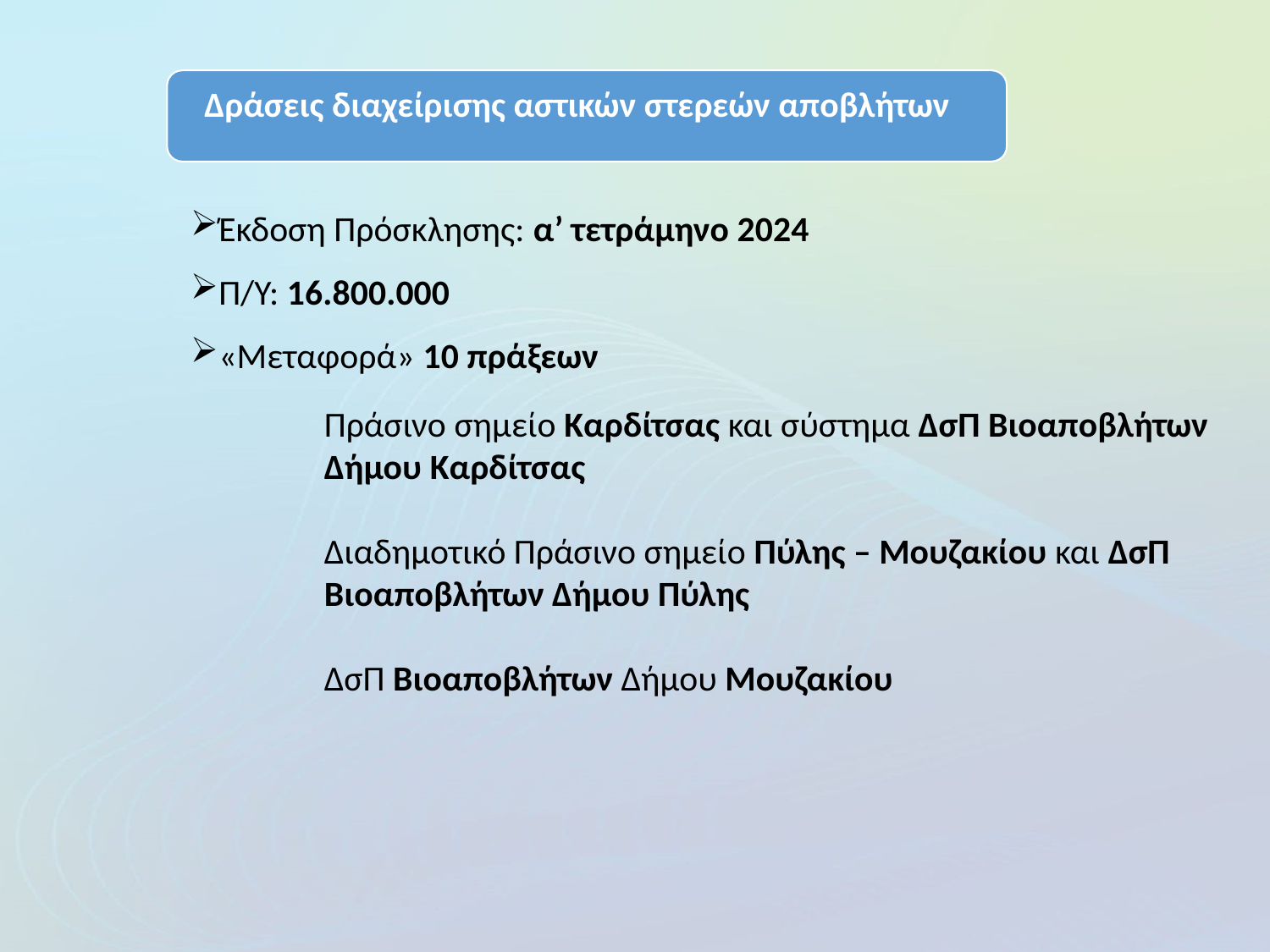

Δράσεις διαχείρισης αστικών στερεών αποβλήτων

Έκδοση Πρόσκλησης: α’ τετράμηνο 2024
Π/Υ: 16.800.000
«Μεταφορά» 10 πράξεων
Πράσινο σημείο Καρδίτσας και σύστημα ΔσΠ Βιοαποβλήτων Δήμου Καρδίτσας

Διαδημοτικό Πράσινο σημείο Πύλης – Μουζακίου και ΔσΠ Βιοαποβλήτων Δήμου Πύλης

ΔσΠ Βιοαποβλήτων Δήμου Μουζακίου